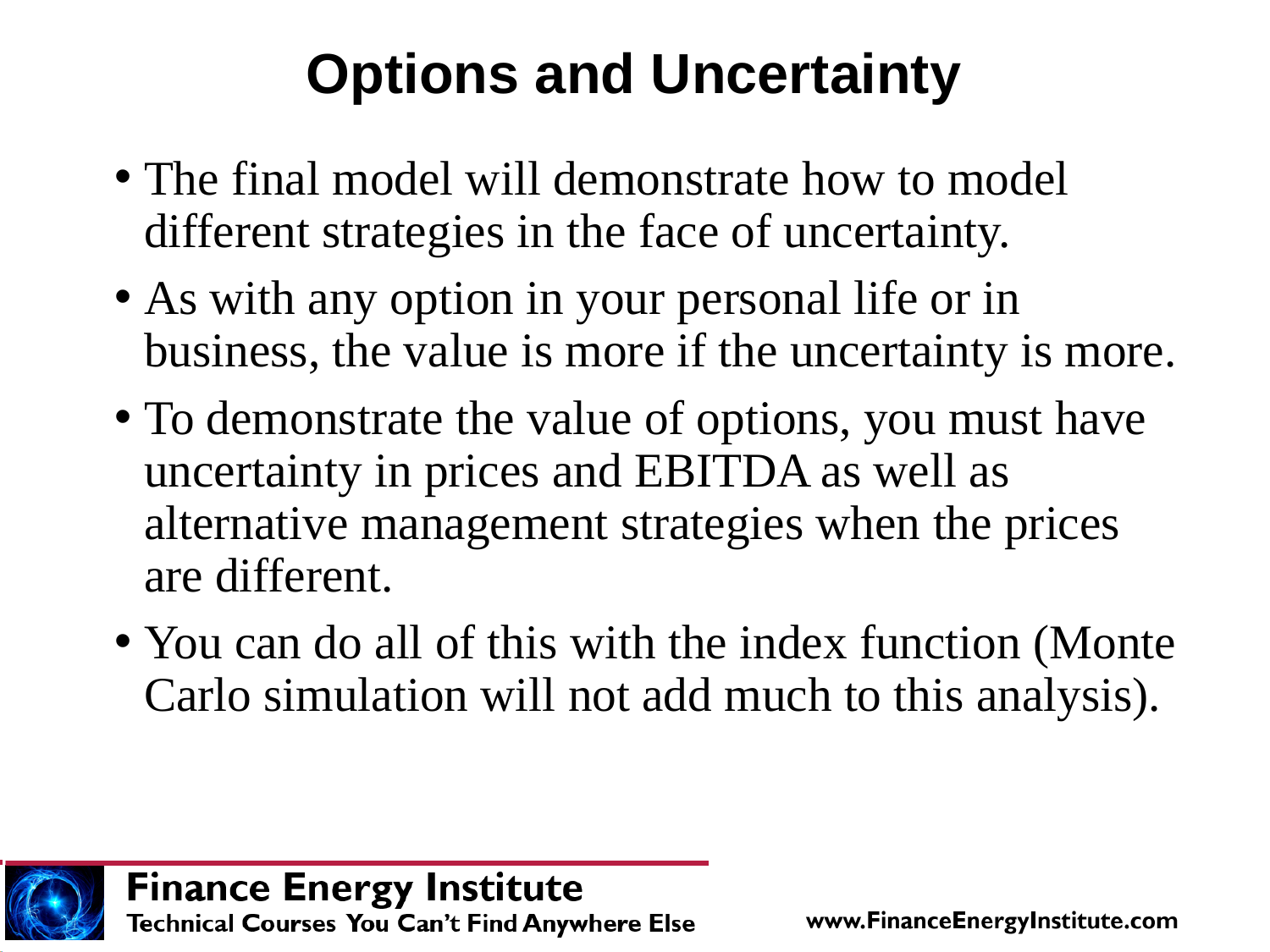

# Options and Uncertainty
The final model will demonstrate how to model different strategies in the face of uncertainty.
As with any option in your personal life or in business, the value is more if the uncertainty is more.
To demonstrate the value of options, you must have uncertainty in prices and EBITDA as well as alternative management strategies when the prices are different.
You can do all of this with the index function (Monte Carlo simulation will not add much to this analysis).